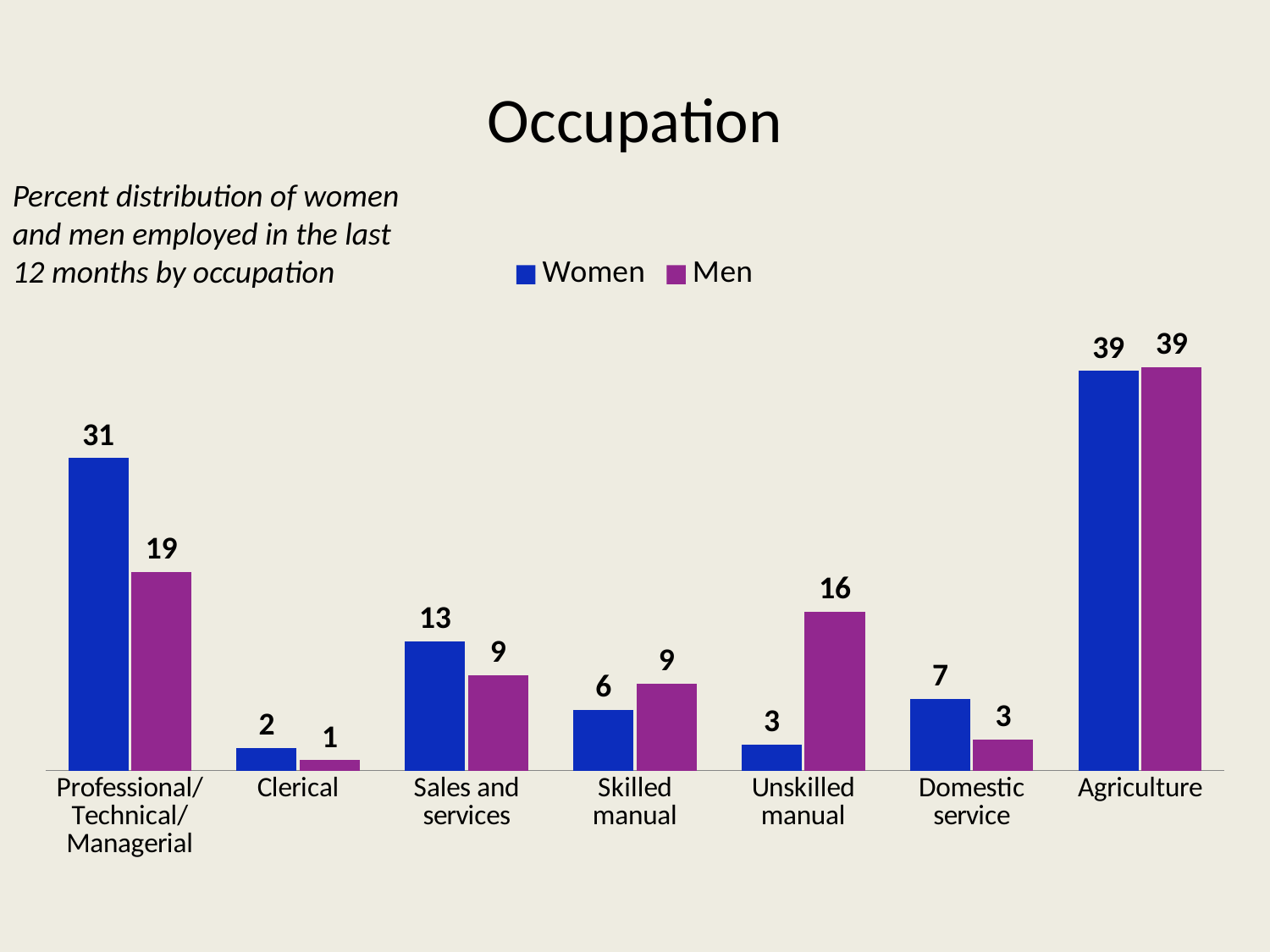

# Occupation
Percent distribution of women and men employed in the last 12 months by occupation

### Chart

| Category | Women | Men |
|---|---|---|
| Professional/ Technical/ Managerial | 30.5 | 19.4 |
| Clerical | 2.2 | 1.0 |
| Sales and services | 12.6 | 9.3 |
| Skilled manual | 5.9 | 8.5 |
| Unskilled manual | 2.5 | 15.5 |
| Domestic service | 7.0 | 3.0 |
| Agriculture | 39.0 | 39.4 |